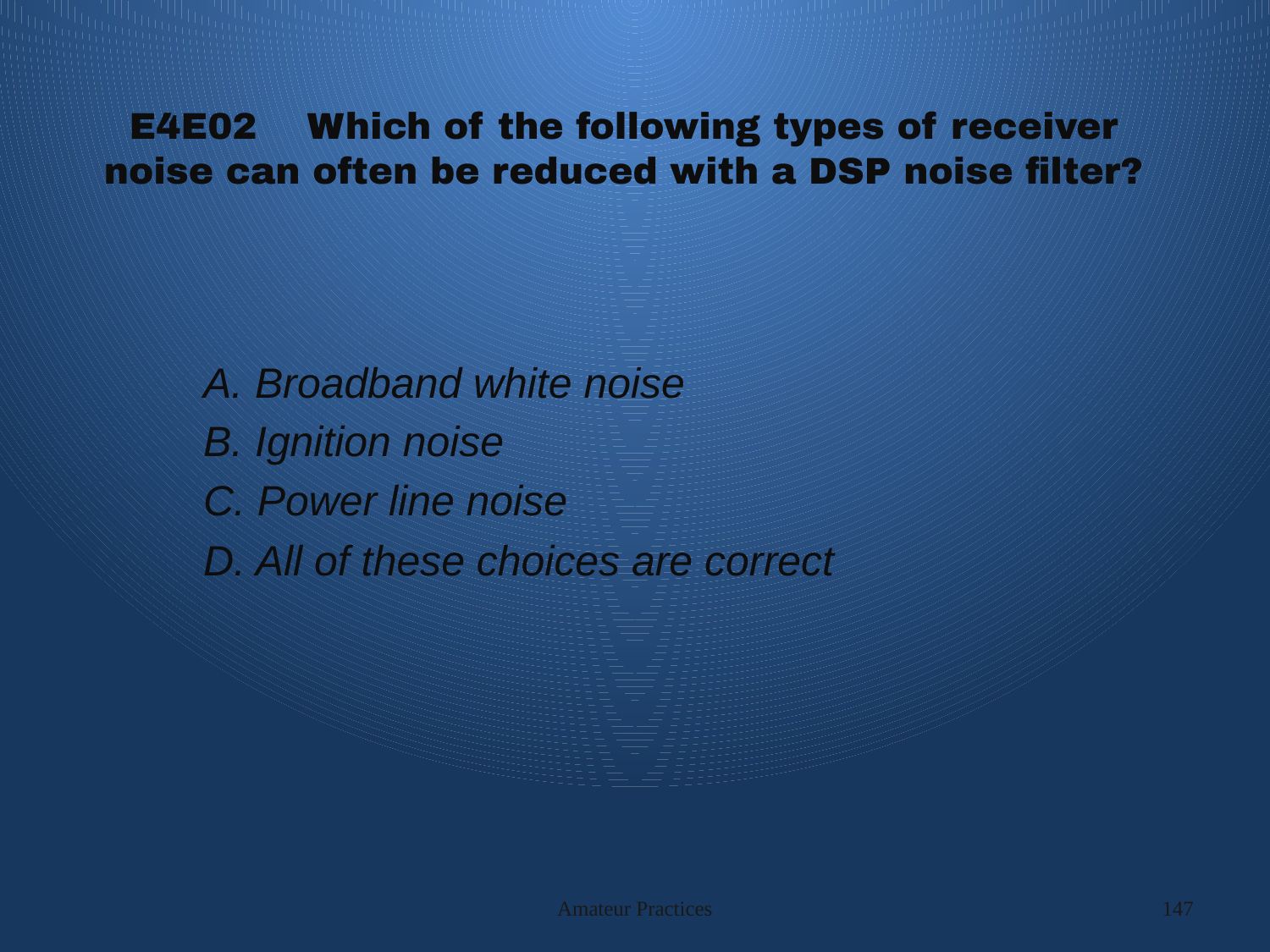

# E4E02    Which of the following types of receiver noise can often be reduced with a DSP noise filter?
A. Broadband white noise
B. Ignition noise
C. Power line noise
D. All of these choices are correct
Amateur Practices
147